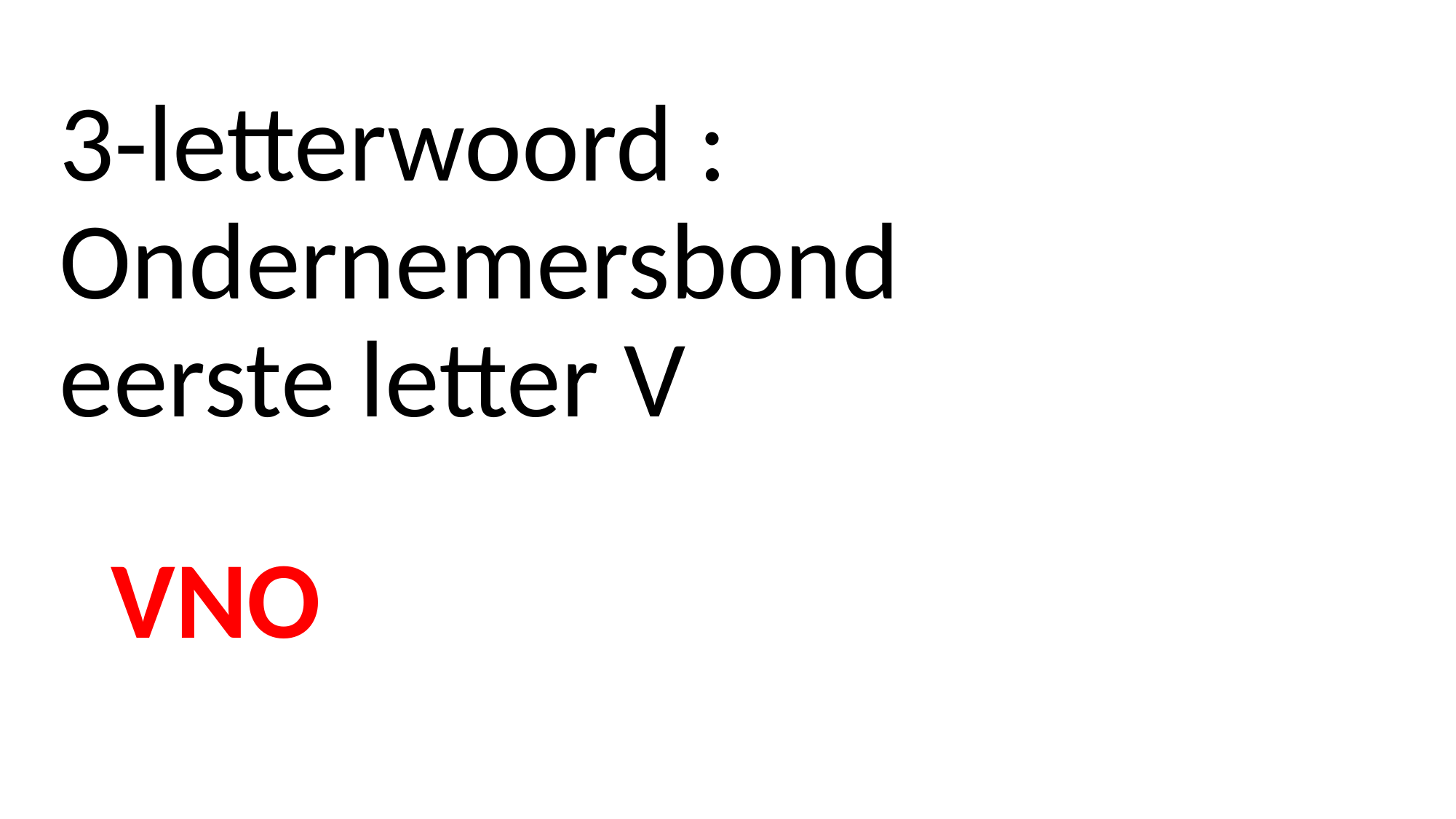

# 3-letterwoord : Ondernemersbond eerste letter V
VNO